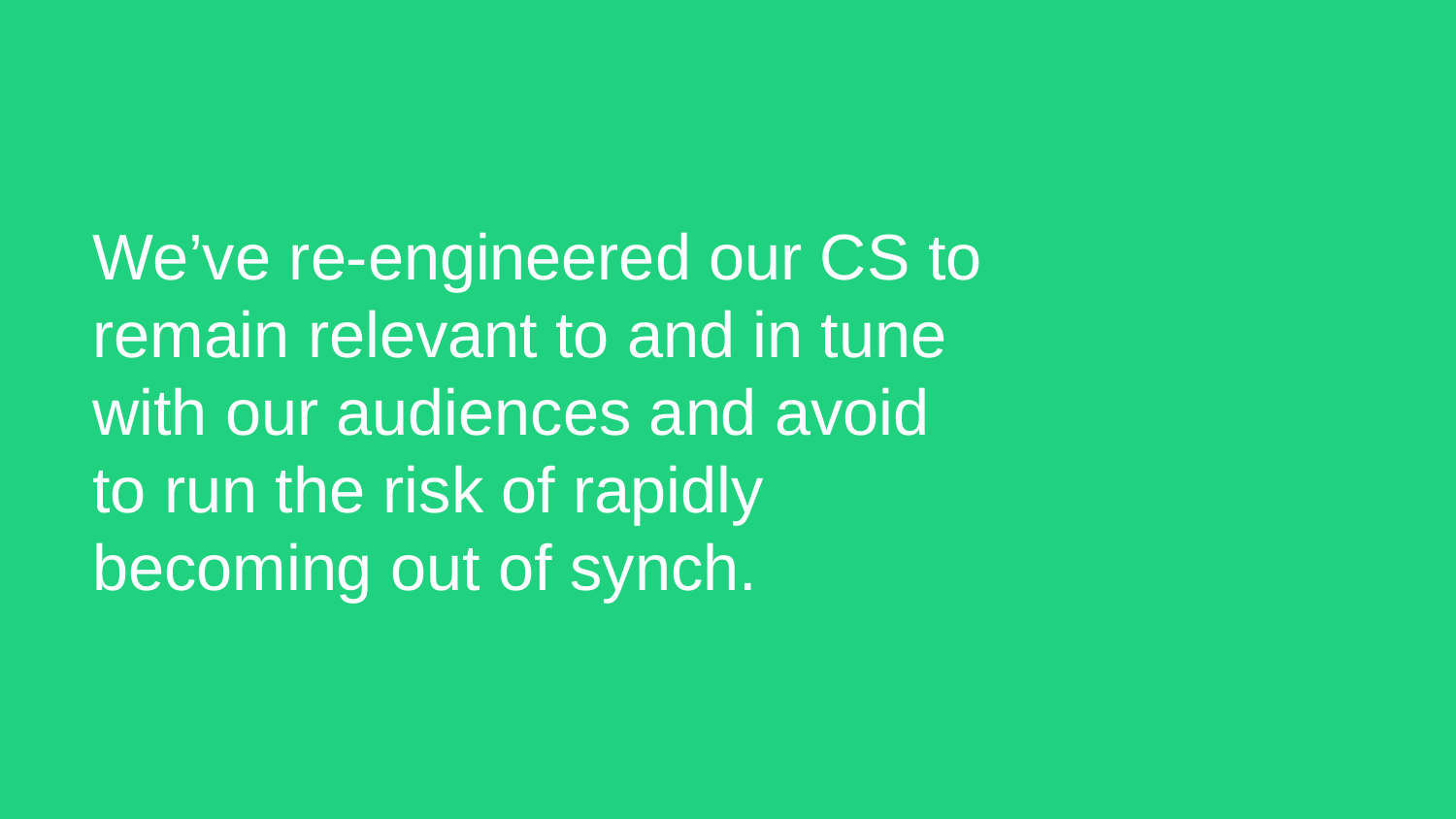

# We’ve re-engineered our CS to remain relevant to and in tune with our audiences and avoid to run the risk of rapidly becoming out of synch.